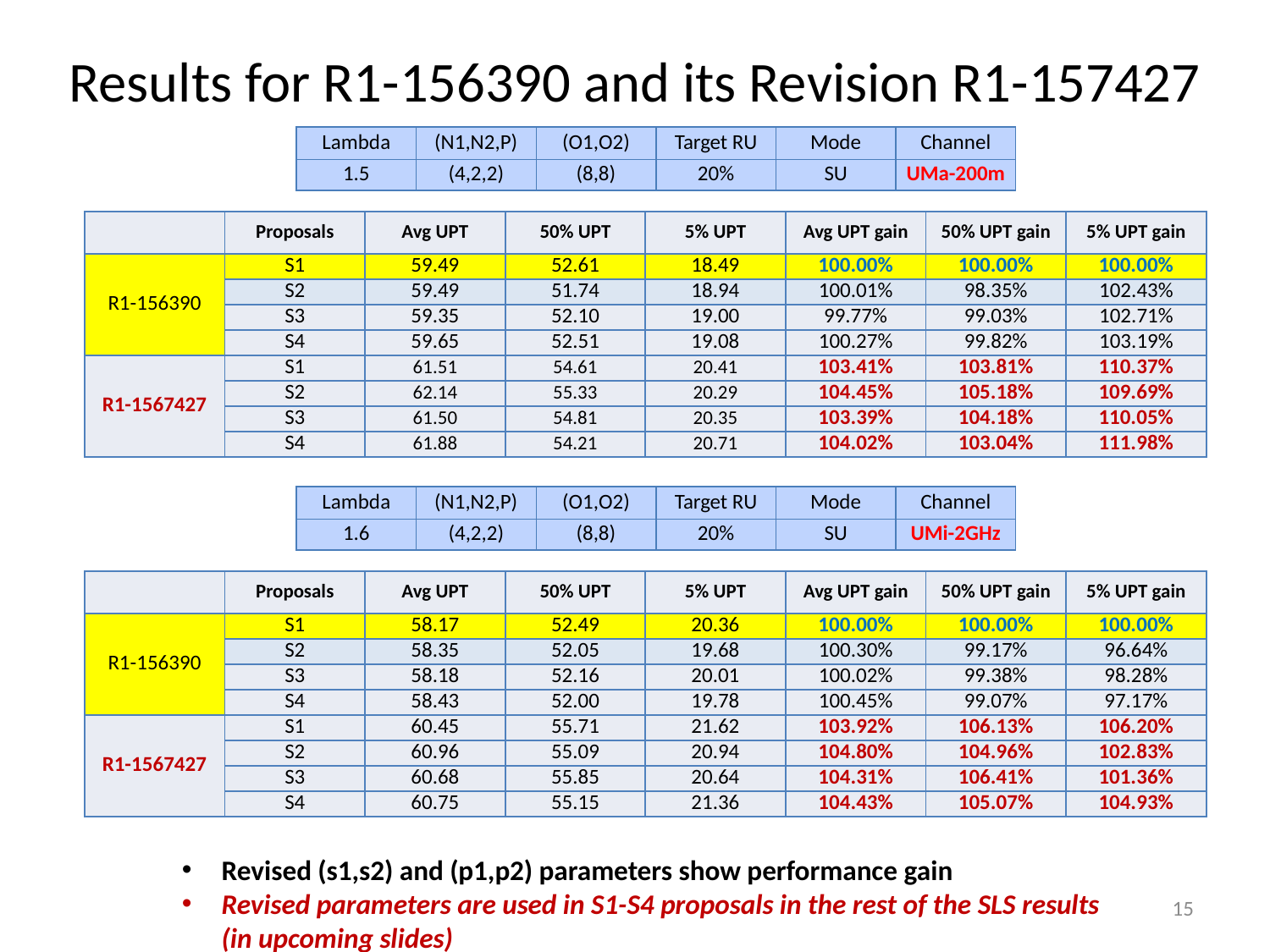

# Results for R1-156390 and its Revision R1-157427
| Lambda | (N1,N2,P) | (O1,O2) | Target RU | Mode | Channel |
| --- | --- | --- | --- | --- | --- |
| 1.5 | (4,2,2) | (8,8) | 20% | SU | UMa-200m |
|  | Proposals | Avg UPT | 50% UPT | 5% UPT | Avg UPT gain | 50% UPT gain | 5% UPT gain |
| --- | --- | --- | --- | --- | --- | --- | --- |
| R1-156390 | S1 | 59.49 | 52.61 | 18.49 | 100.00% | 100.00% | 100.00% |
|  | S2 | 59.49 | 51.74 | 18.94 | 100.01% | 98.35% | 102.43% |
|  | S3 | 59.35 | 52.10 | 19.00 | 99.77% | 99.03% | 102.71% |
|  | S4 | 59.65 | 52.51 | 19.08 | 100.27% | 99.82% | 103.19% |
| R1-1567427 | S1 | 61.51 | 54.61 | 20.41 | 103.41% | 103.81% | 110.37% |
|  | S2 | 62.14 | 55.33 | 20.29 | 104.45% | 105.18% | 109.69% |
|  | S3 | 61.50 | 54.81 | 20.35 | 103.39% | 104.18% | 110.05% |
|  | S4 | 61.88 | 54.21 | 20.71 | 104.02% | 103.04% | 111.98% |
| Lambda | (N1,N2,P) | (O1,O2) | Target RU | Mode | Channel |
| --- | --- | --- | --- | --- | --- |
| 1.6 | (4,2,2) | (8,8) | 20% | SU | UMi-2GHz |
|  | Proposals | Avg UPT | 50% UPT | 5% UPT | Avg UPT gain | 50% UPT gain | 5% UPT gain |
| --- | --- | --- | --- | --- | --- | --- | --- |
| R1-156390 | S1 | 58.17 | 52.49 | 20.36 | 100.00% | 100.00% | 100.00% |
|  | S2 | 58.35 | 52.05 | 19.68 | 100.30% | 99.17% | 96.64% |
|  | S3 | 58.18 | 52.16 | 20.01 | 100.02% | 99.38% | 98.28% |
|  | S4 | 58.43 | 52.00 | 19.78 | 100.45% | 99.07% | 97.17% |
| R1-1567427 | S1 | 60.45 | 55.71 | 21.62 | 103.92% | 106.13% | 106.20% |
|  | S2 | 60.96 | 55.09 | 20.94 | 104.80% | 104.96% | 102.83% |
|  | S3 | 60.68 | 55.85 | 20.64 | 104.31% | 106.41% | 101.36% |
|  | S4 | 60.75 | 55.15 | 21.36 | 104.43% | 105.07% | 104.93% |
Revised (s1,s2) and (p1,p2) parameters show performance gain
Revised parameters are used in S1-S4 proposals in the rest of the SLS results (in upcoming slides)
15